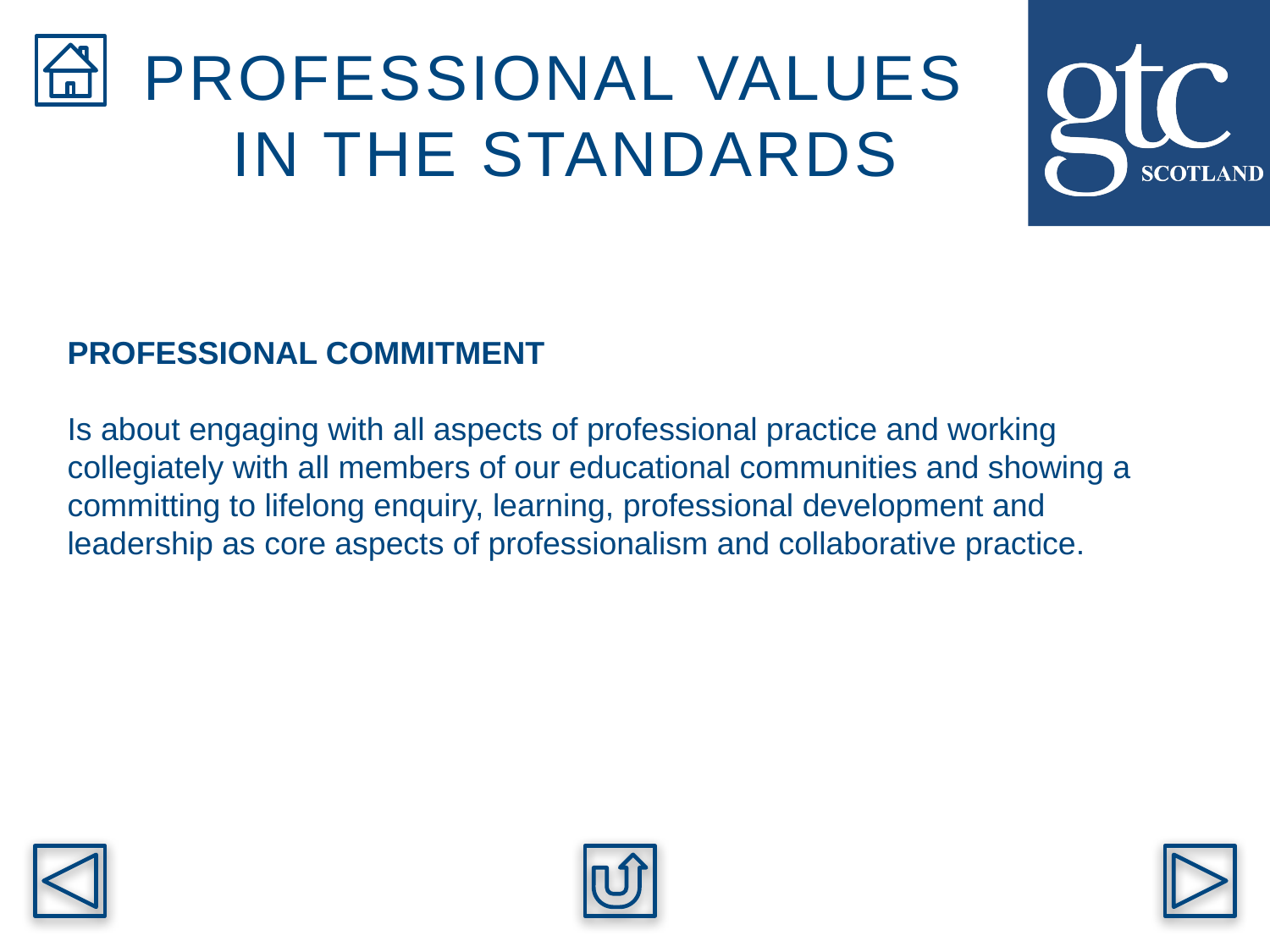

PROFESSIONAL VALUES
IN THE STANDARDS

PROFESSIONAL COMMITMENT

Is about engaging with all aspects of professional practice and working collegiately with all members of our educational communities and showing a committing to lifelong enquiry, learning, professional development and leadership as core aspects of professionalism and collaborative practice.